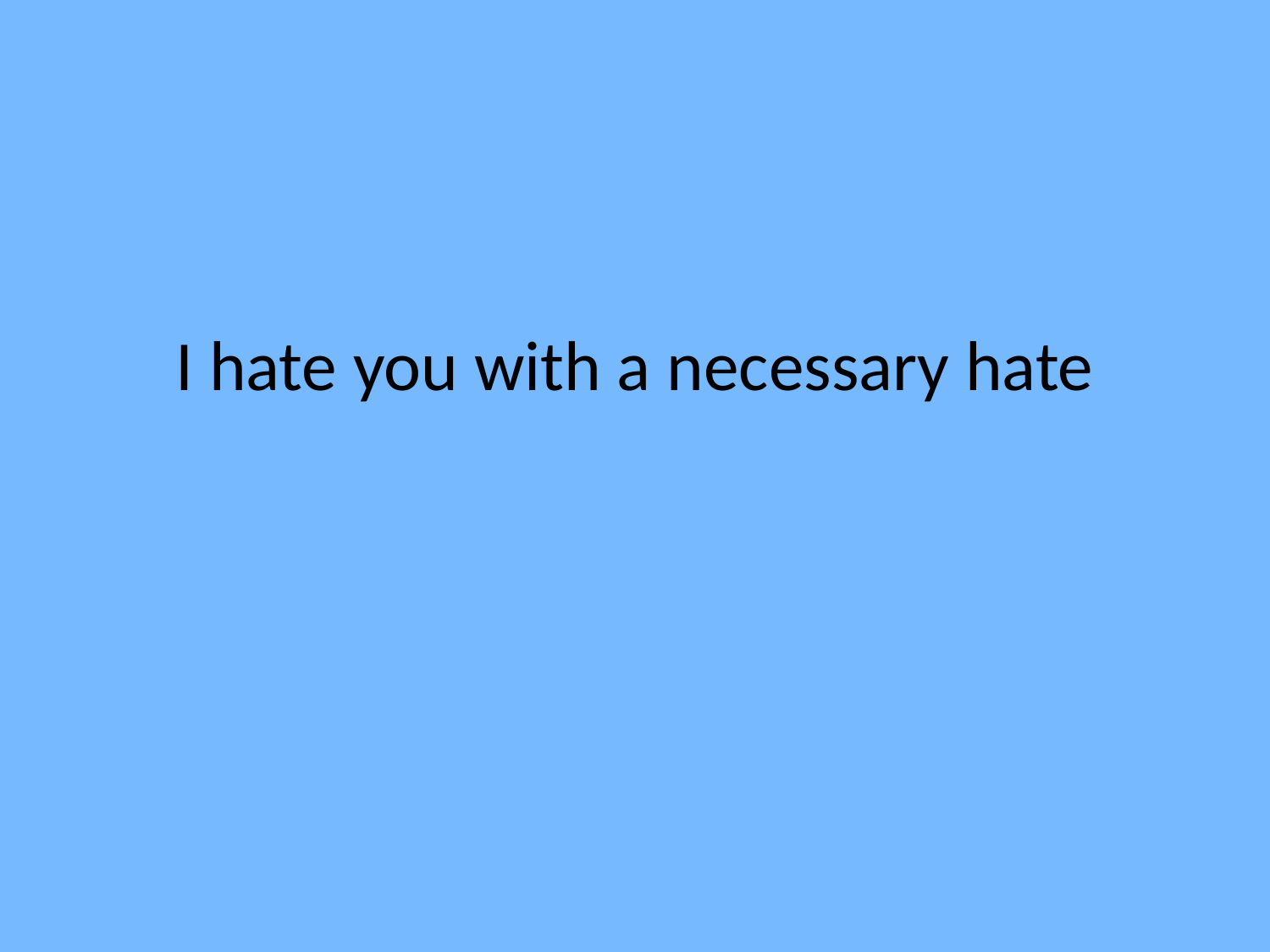

I hate you with a necessary hate